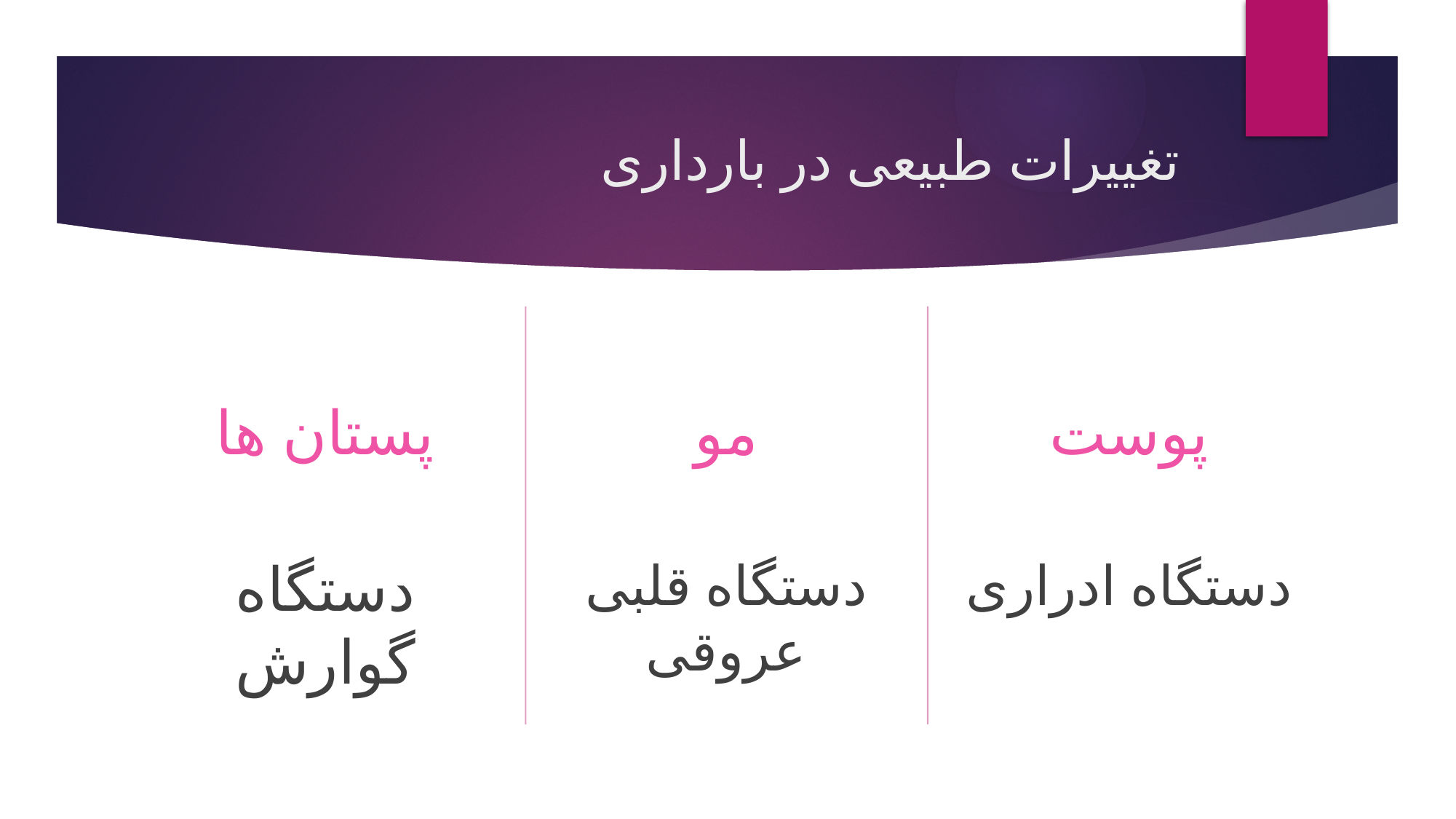

# تغییرات طبیعی در بارداری
مو
پوست
پستان ها
دستگاه ادراری
دستگاه قلبی عروقی
دستگاه گوارش